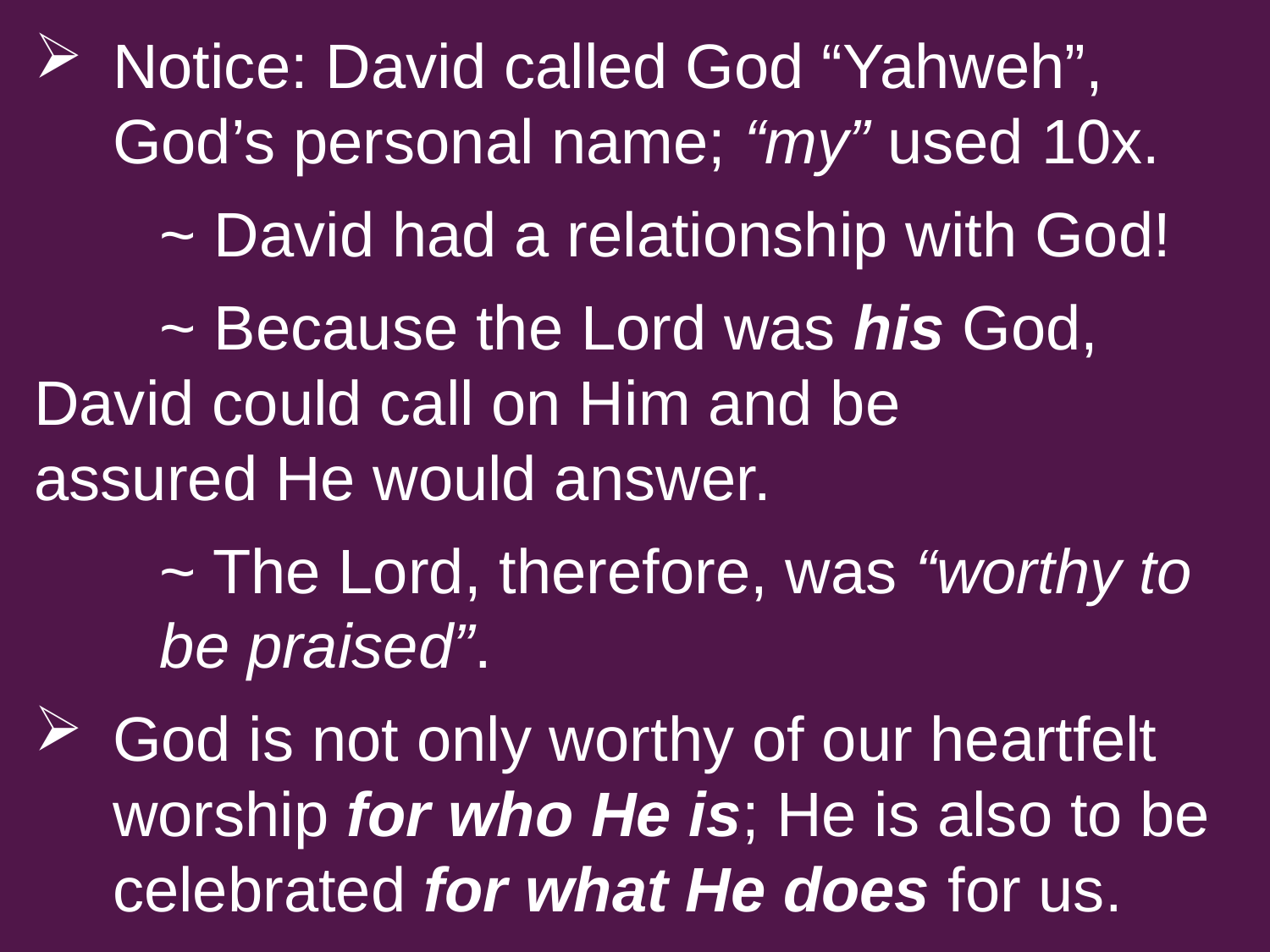

Notice: David called God “Yahweh”, God’s personal name; “my” used 10x.
		~ David had a relationship with God!
		~ Because the Lord was his God, 						David could call on Him and be 						assured He would answer.
		~ The Lord, therefore, was “worthy to 					be praised”.
God is not only worthy of our heartfelt worship for who He is; He is also to be celebrated for what He does for us.